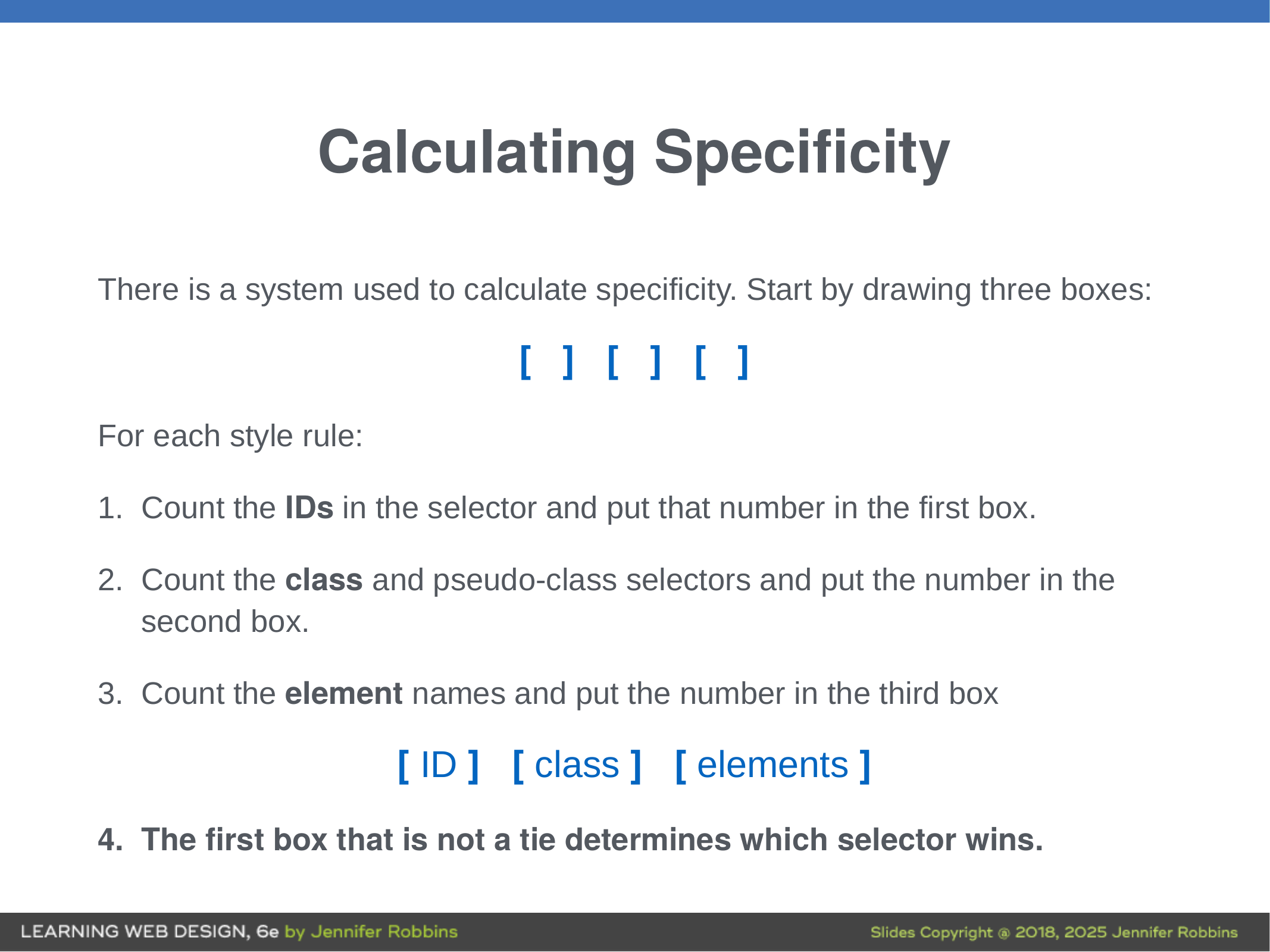

# Calculating Specificity
There is a system used to calculate specificity. Start by drawing three boxes:
  [   ]   [   ]   [   ]
For each style rule:
Count the IDs in the selector and put that number in the first box.
Count the class and pseudo-class selectors and put the number in the second box.
Count the element names and put the number in the third box
  [ ID ]   [ class ]   [ elements ]
The first box that is not a tie determines which selector wins.